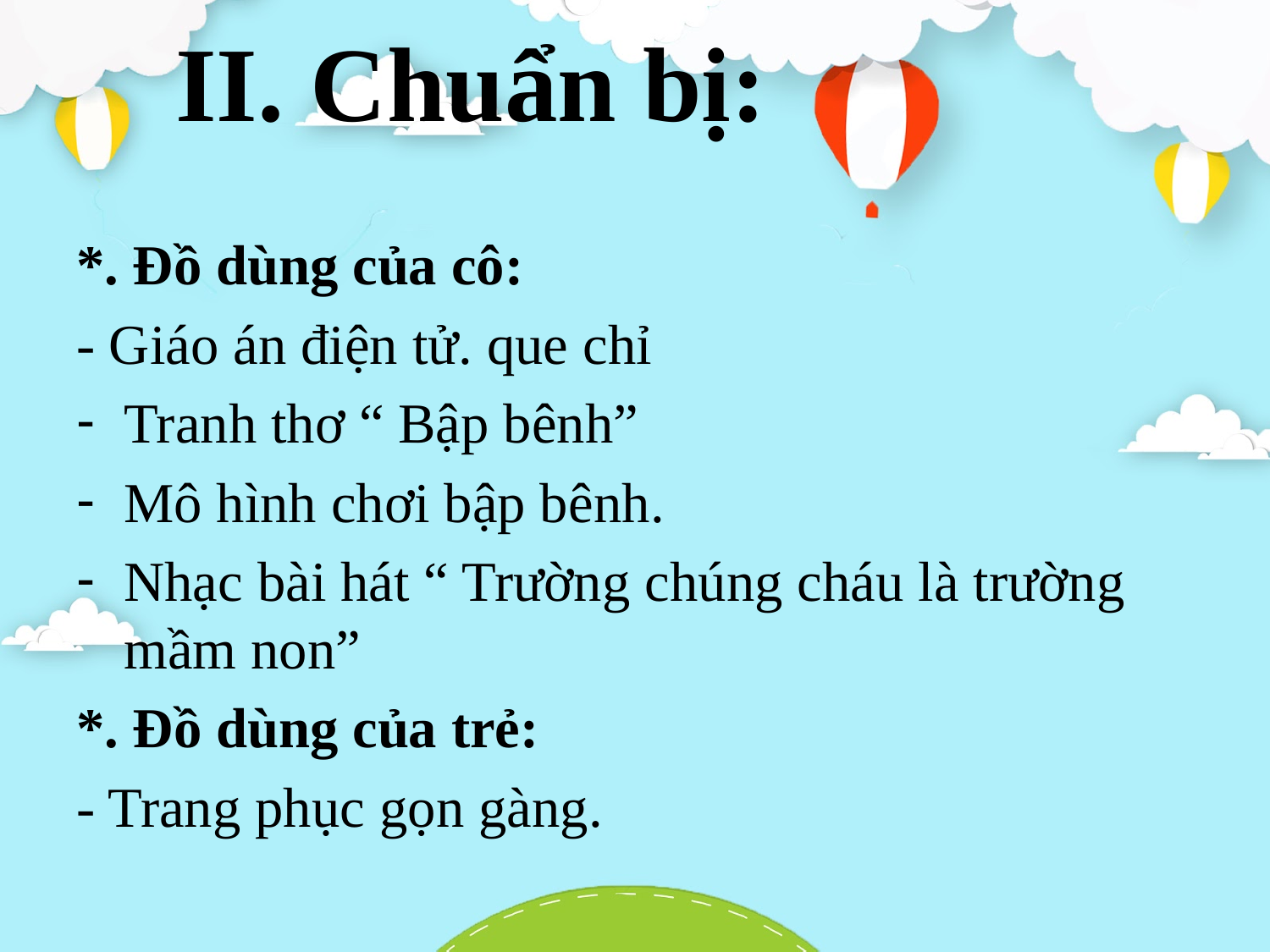

# II. Chuẩn bị:
*. Đồ dùng của cô:
- Giáo án điện tử. que chỉ
Tranh thơ “ Bập bênh”
Mô hình chơi bập bênh.
Nhạc bài hát “ Trường chúng cháu là trường mầm non”
*. Đồ dùng của trẻ:
- Trang phục gọn gàng.